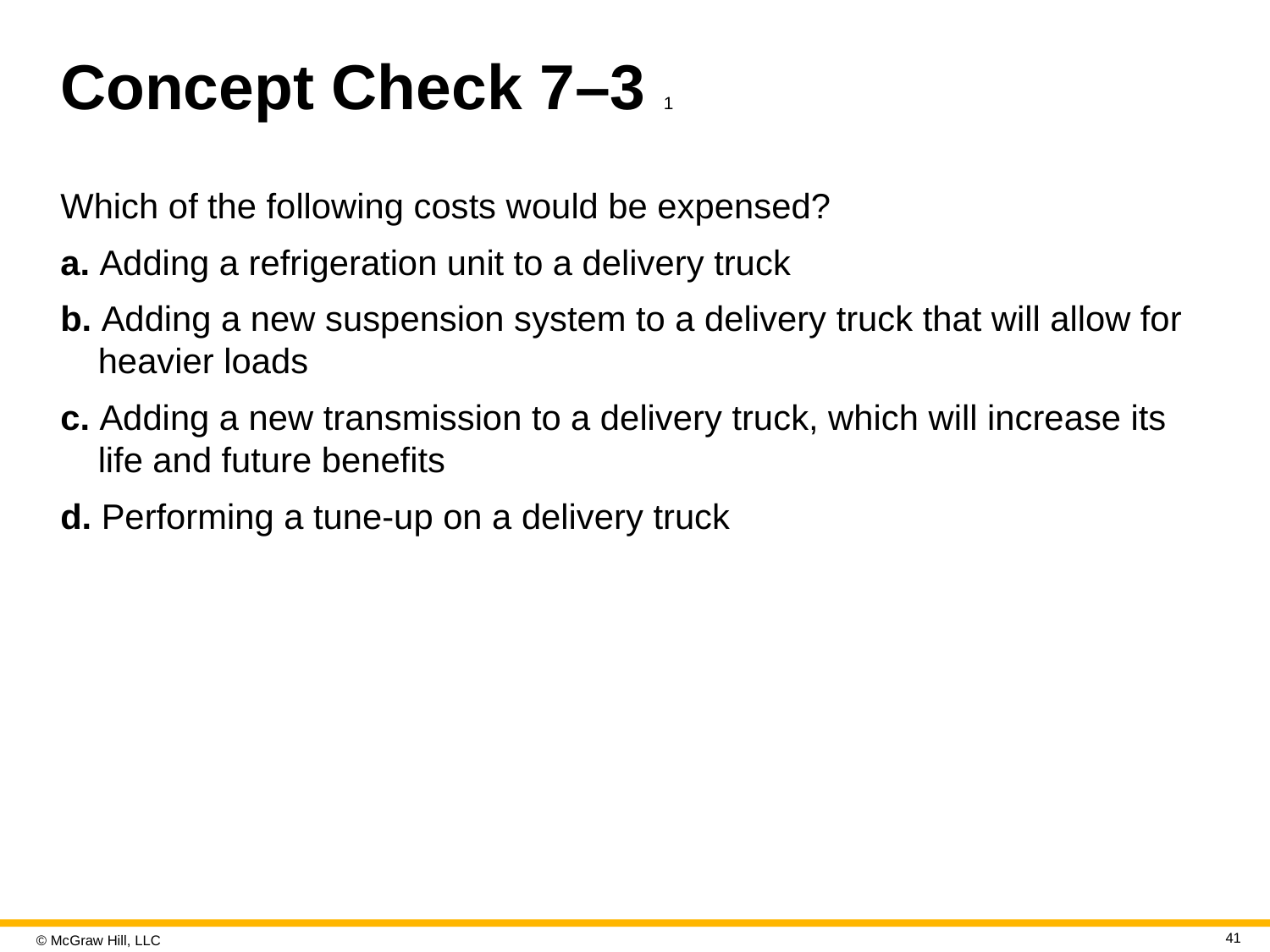

# Concept Check 7–3 1
Which of the following costs would be expensed?
a. Adding a refrigeration unit to a delivery truck
b. Adding a new suspension system to a delivery truck that will allow for heavier loads
c. Adding a new transmission to a delivery truck, which will increase its life and future benefits
d. Performing a tune-up on a delivery truck
41